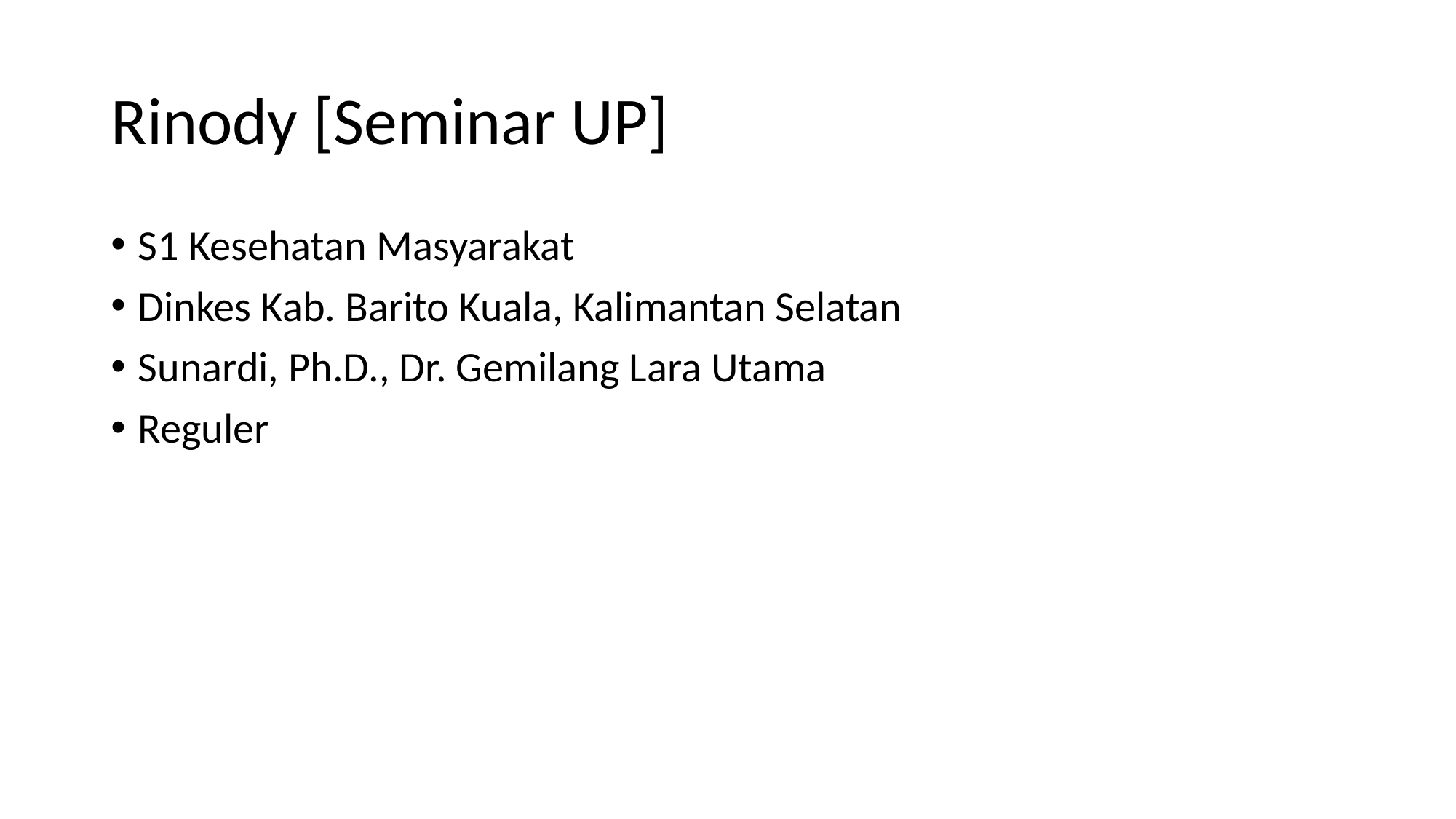

# Rinody [Seminar UP]
S1 Kesehatan Masyarakat
Dinkes Kab. Barito Kuala, Kalimantan Selatan
Sunardi, Ph.D., Dr. Gemilang Lara Utama
Reguler